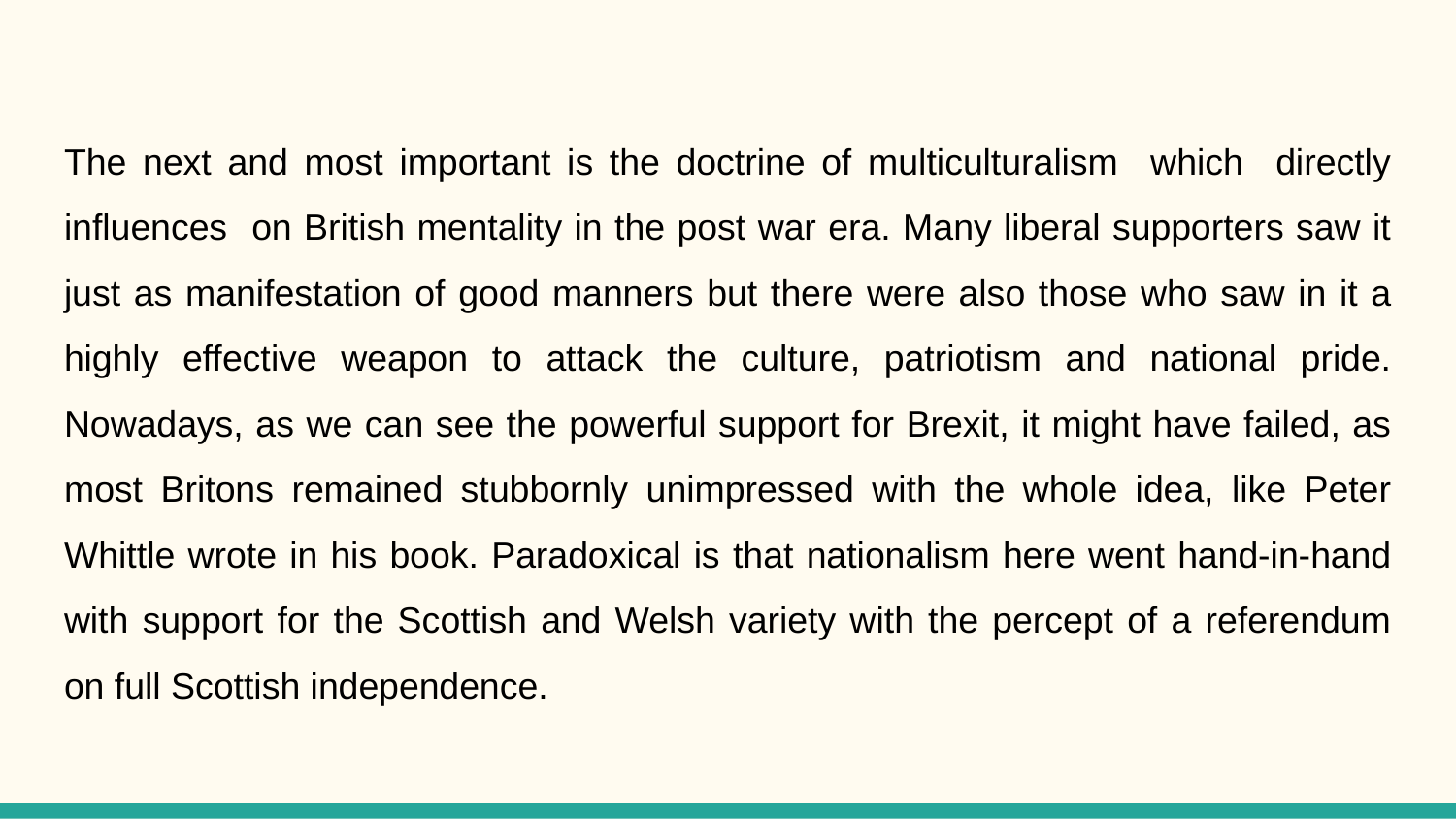

The next and most important is the doctrine of multiculturalism  which  directly influences  on British mentality in the post war era. Many liberal supporters saw it just as manifestation of good manners but there were also those who saw in it a highly effective weapon to attack the culture, patriotism and national pride. Nowadays, as we can see the powerful support for Brexit, it might have failed, as most Britons remained stubbornly unimpressed with the whole idea, like Peter Whittle wrote in his book. Paradoxical is that nationalism here went hand-in-hand with support for the Scottish and Welsh variety with the percept of a referendum on full Scottish independence.